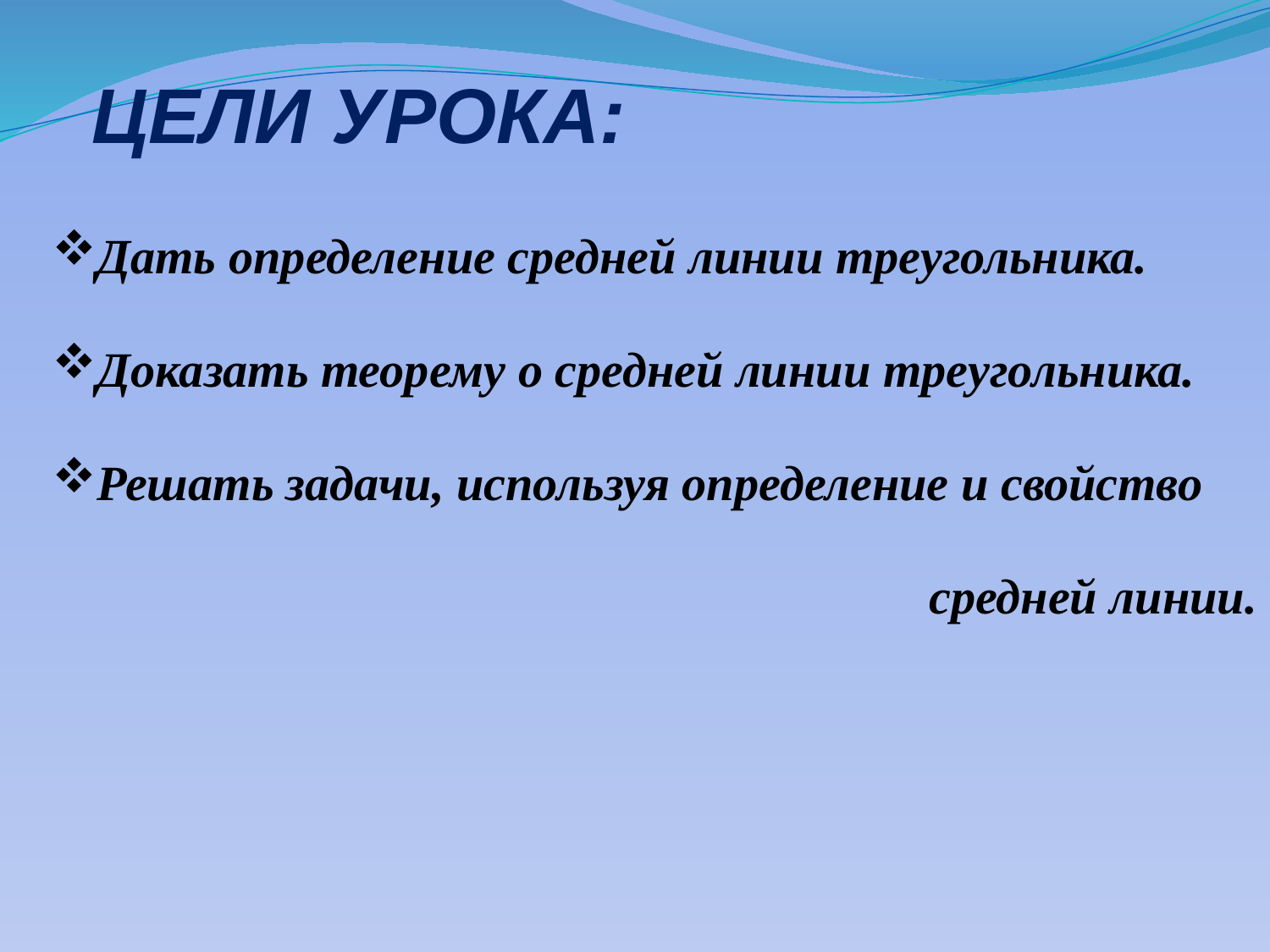

ЦЕЛИ УРОКА:
Дать определение средней линии треугольника.
Доказать теорему о средней линии треугольника.
Решать задачи, используя определение и свойство
                                   средней линии.